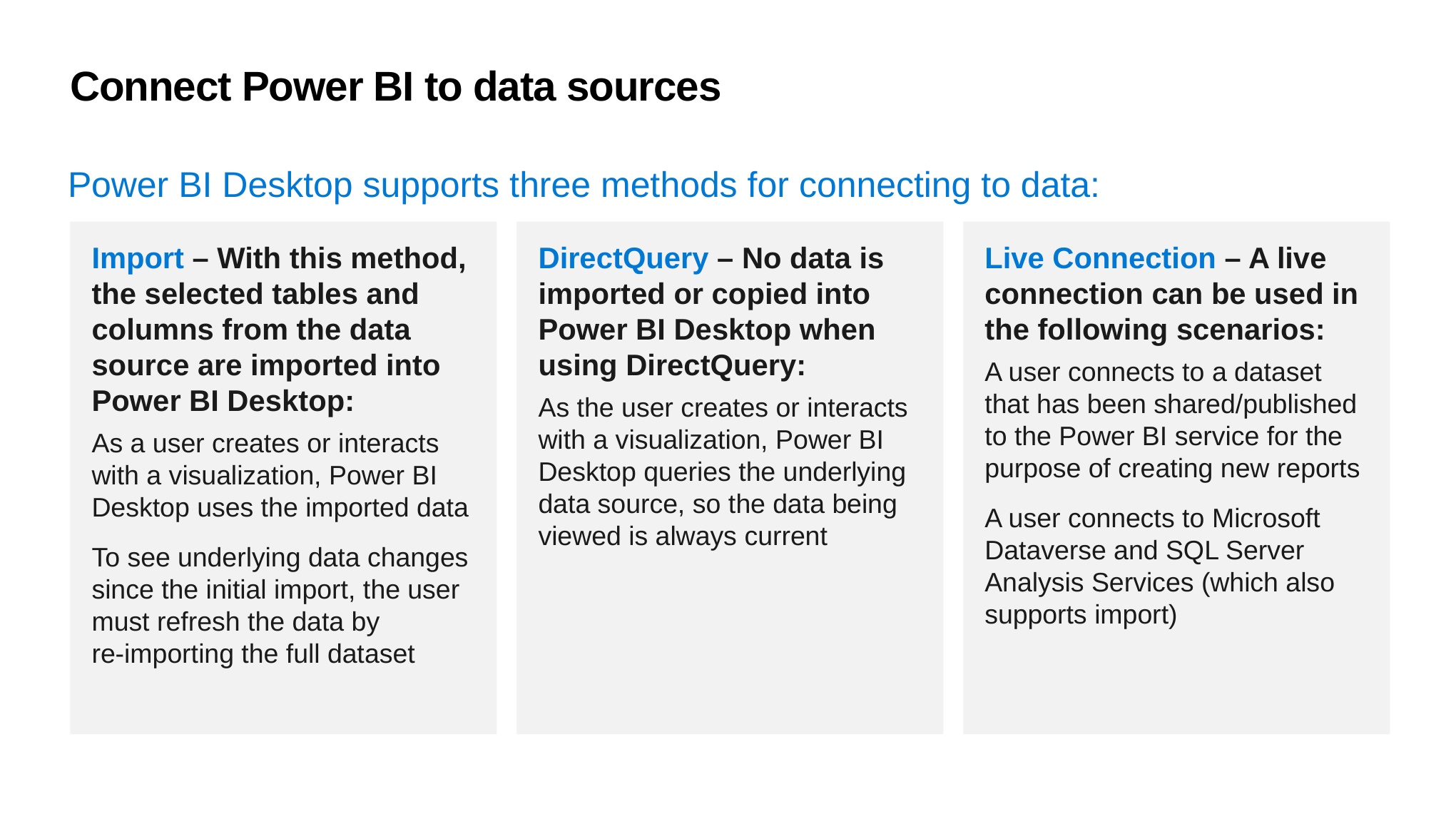

# Connect Power BI to data sources
Power BI Desktop supports three methods for connecting to data:
Import – With this method, the selected tables and columns from the data source are imported into Power BI Desktop:
As a user creates or interacts with a visualization, Power BI Desktop uses the imported data
To see underlying data changes since the initial import, the user must refresh the data by
re-importing the full dataset
DirectQuery – No data is imported or copied into Power BI Desktop when using DirectQuery:
As the user creates or interacts with a visualization, Power BI Desktop queries the underlying data source, so the data being viewed is always current
Live Connection – A live connection can be used in the following scenarios:
A user connects to a dataset that has been shared/published to the Power BI service for the purpose of creating new reports
A user connects to Microsoft Dataverse and SQL Server Analysis Services (which also supports import)